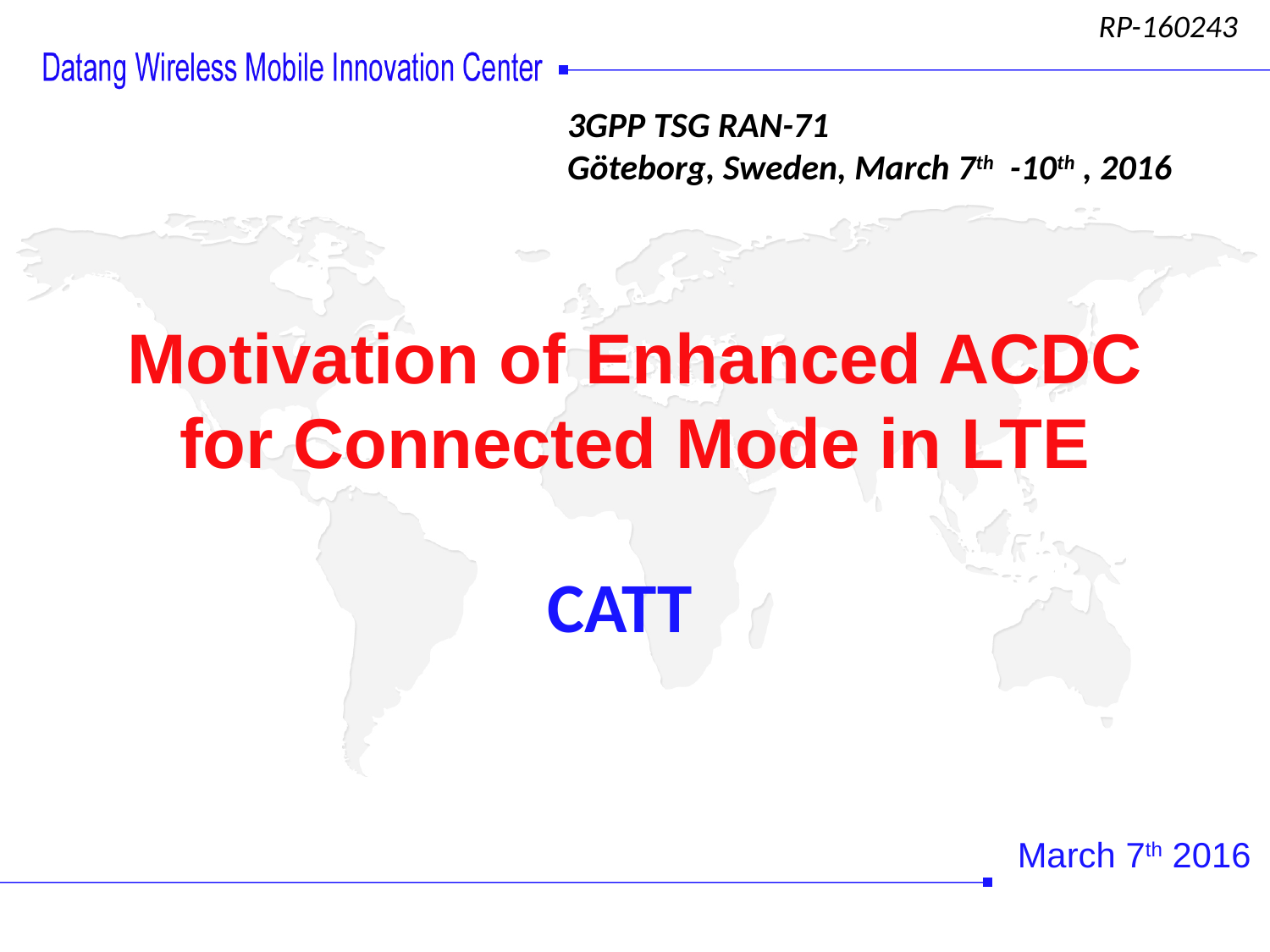

3GPP TSG RAN-71
Göteborg, Sweden, March 7th  -10th , 2016
# Motivation of Enhanced ACDC for Connected Mode in LTE
CATT
March 7th 2016

1